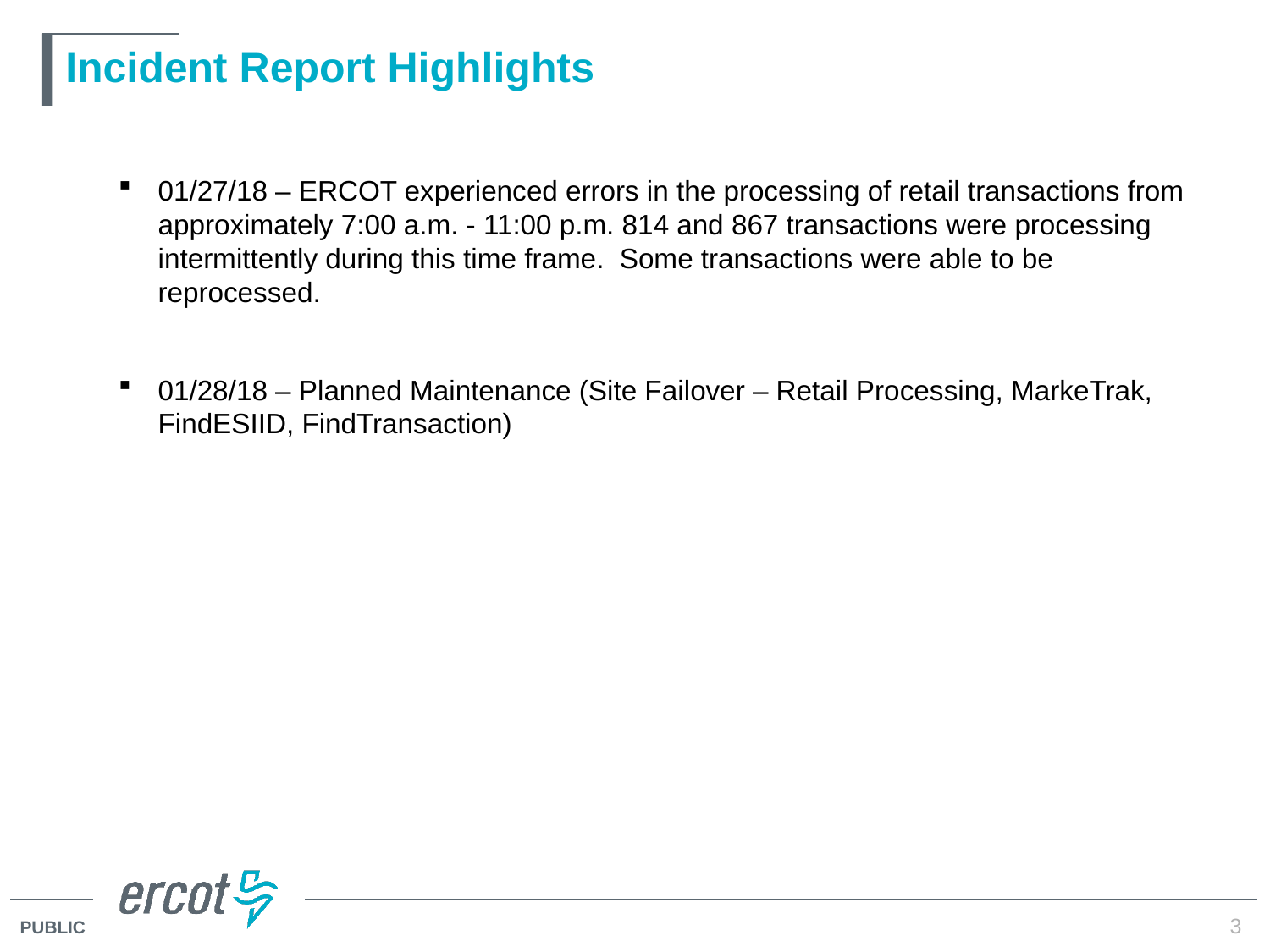

# Incident Report Highlights

01/27/18 – ERCOT experienced errors in the processing of retail transactions from approximately 7:00 a.m. - 11:00 p.m. 814 and 867 transactions were processing intermittently during this time frame.  Some transactions were able to be reprocessed.

01/28/18 – Planned Maintenance (Site Failover – Retail Processing, MarkeTrak, FindESIID, FindTransaction)

3